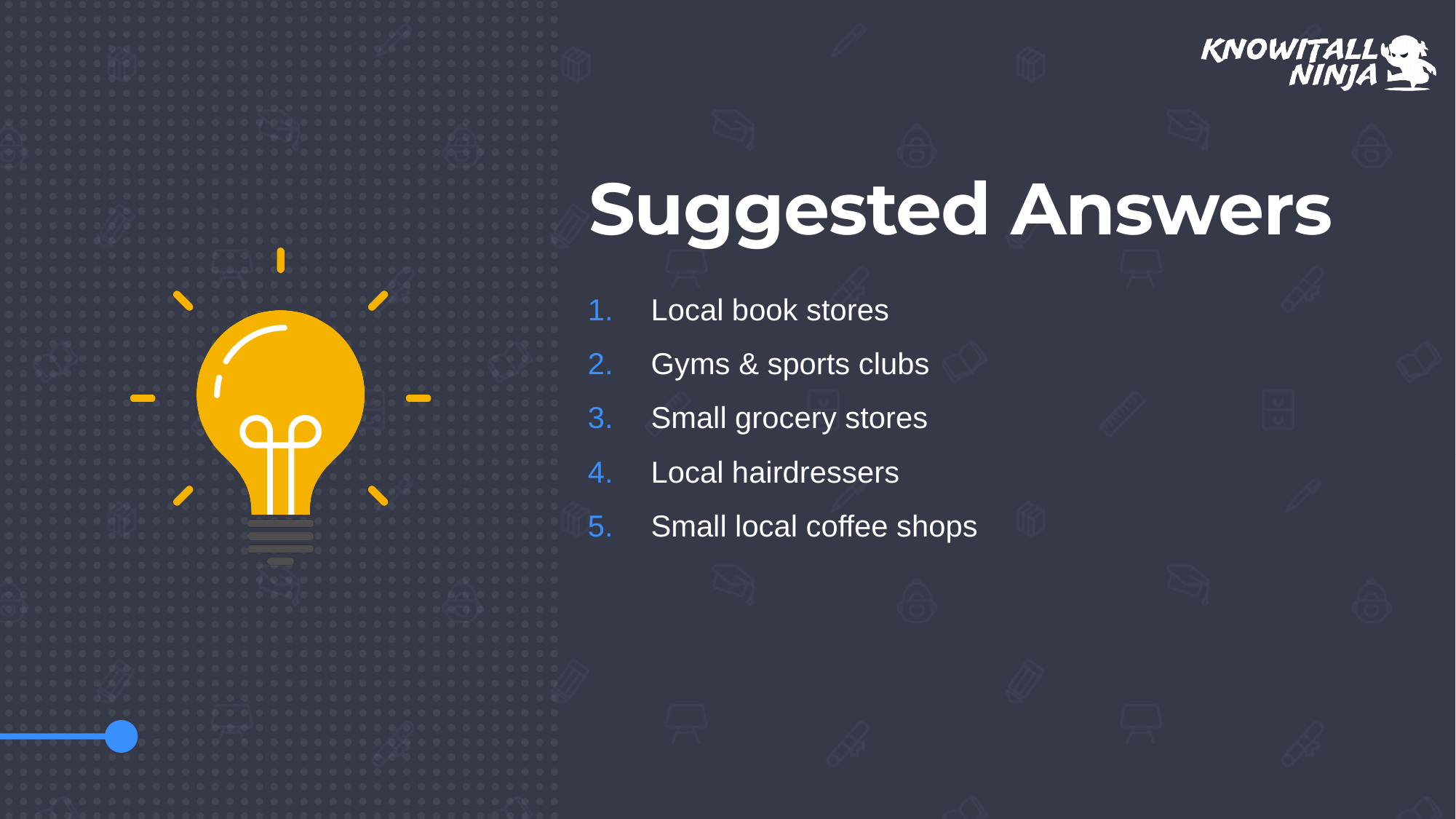

# Suggested Answers
 Local book stores
 Gyms & sports clubs
 Small grocery stores
 Local hairdressers
 Small local coffee shops